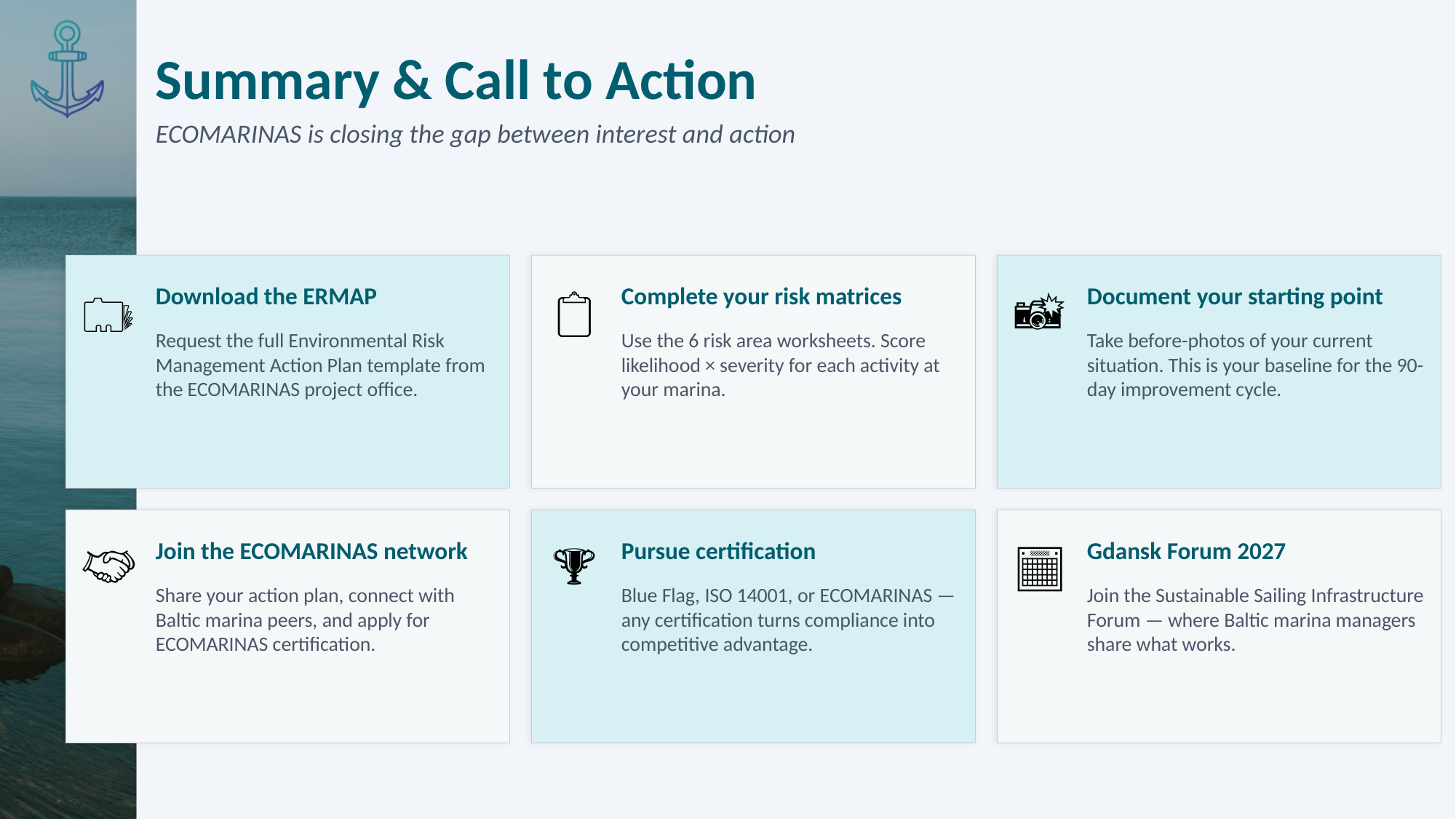

Summary & Call to Action
ECOMARINAS is closing the gap between interest and action

🗂
Download the ERMAP
📋
Complete your risk matrices
📸
Document your starting point
Request the full Environmental Risk Management Action Plan template from the ECOMARINAS project office.
Use the 6 risk area worksheets. Score likelihood × severity for each activity at your marina.
Take before-photos of your current situation. This is your baseline for the 90-day improvement cycle.

🤝
Join the ECOMARINAS network
🏆
Pursue certification
📅
Gdansk Forum 2027
Share your action plan, connect with Baltic marina peers, and apply for ECOMARINAS certification.
Blue Flag, ISO 14001, or ECOMARINAS — any certification turns compliance into competitive advantage.
Join the Sustainable Sailing Infrastructure Forum — where Baltic marina managers share what works.